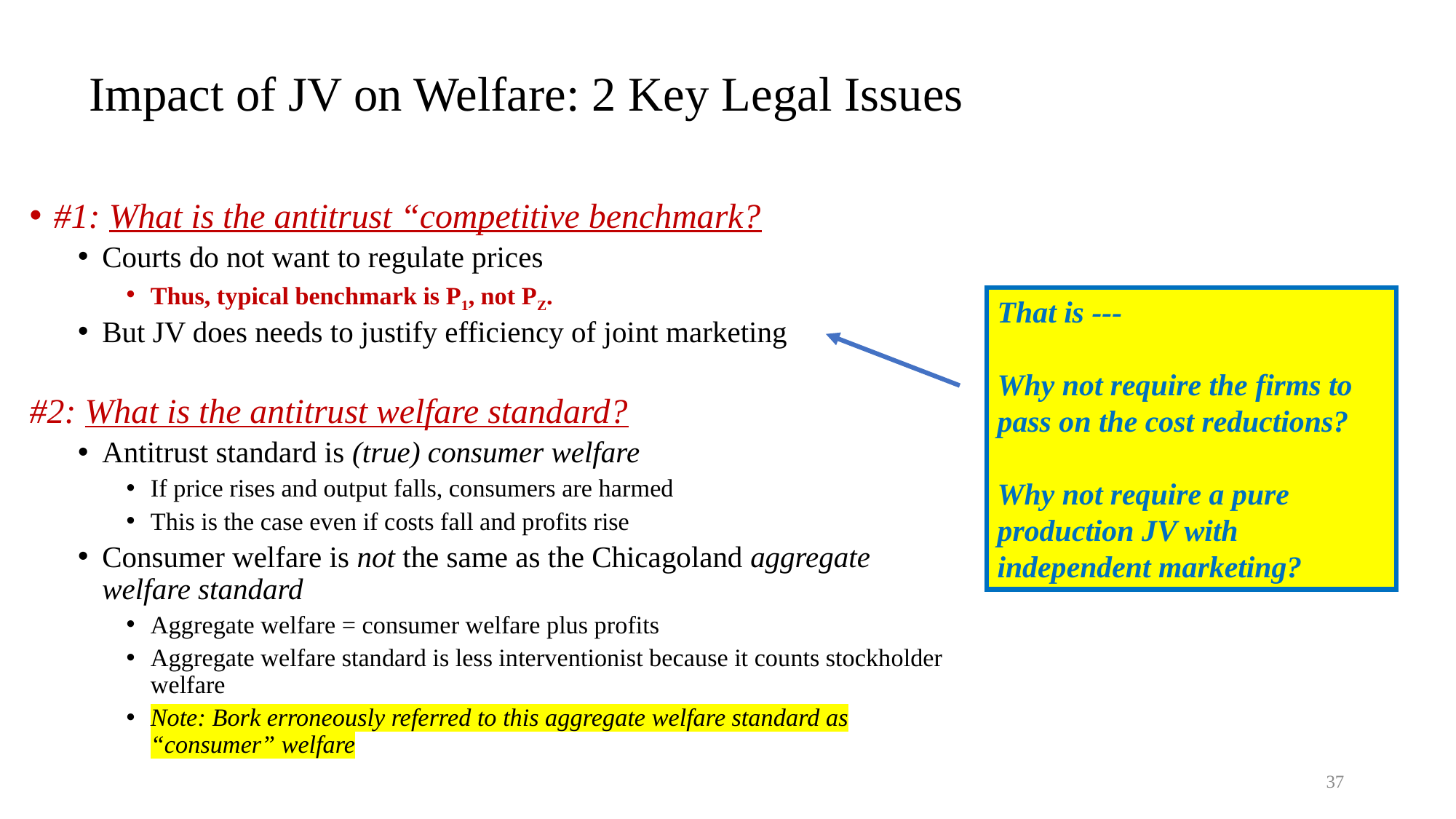

# Impact of JV on Welfare: 2 Key Legal Issues

#1: What is the antitrust “competitive benchmark?
Courts do not want to regulate prices
Thus, typical benchmark is P1, not PZ.
But JV does needs to justify efficiency of joint marketing
#2: What is the antitrust welfare standard?
Antitrust standard is (true) consumer welfare
If price rises and output falls, consumers are harmed
This is the case even if costs fall and profits rise
Consumer welfare is not the same as the Chicagoland aggregate welfare standard
Aggregate welfare = consumer welfare plus profits
Aggregate welfare standard is less interventionist because it counts stockholder welfare
Note: Bork erroneously referred to this aggregate welfare standard as “consumer” welfare

That is ---

Why not require the firms to pass on the cost reductions?

Why not require a pure production JV with independent marketing?
37